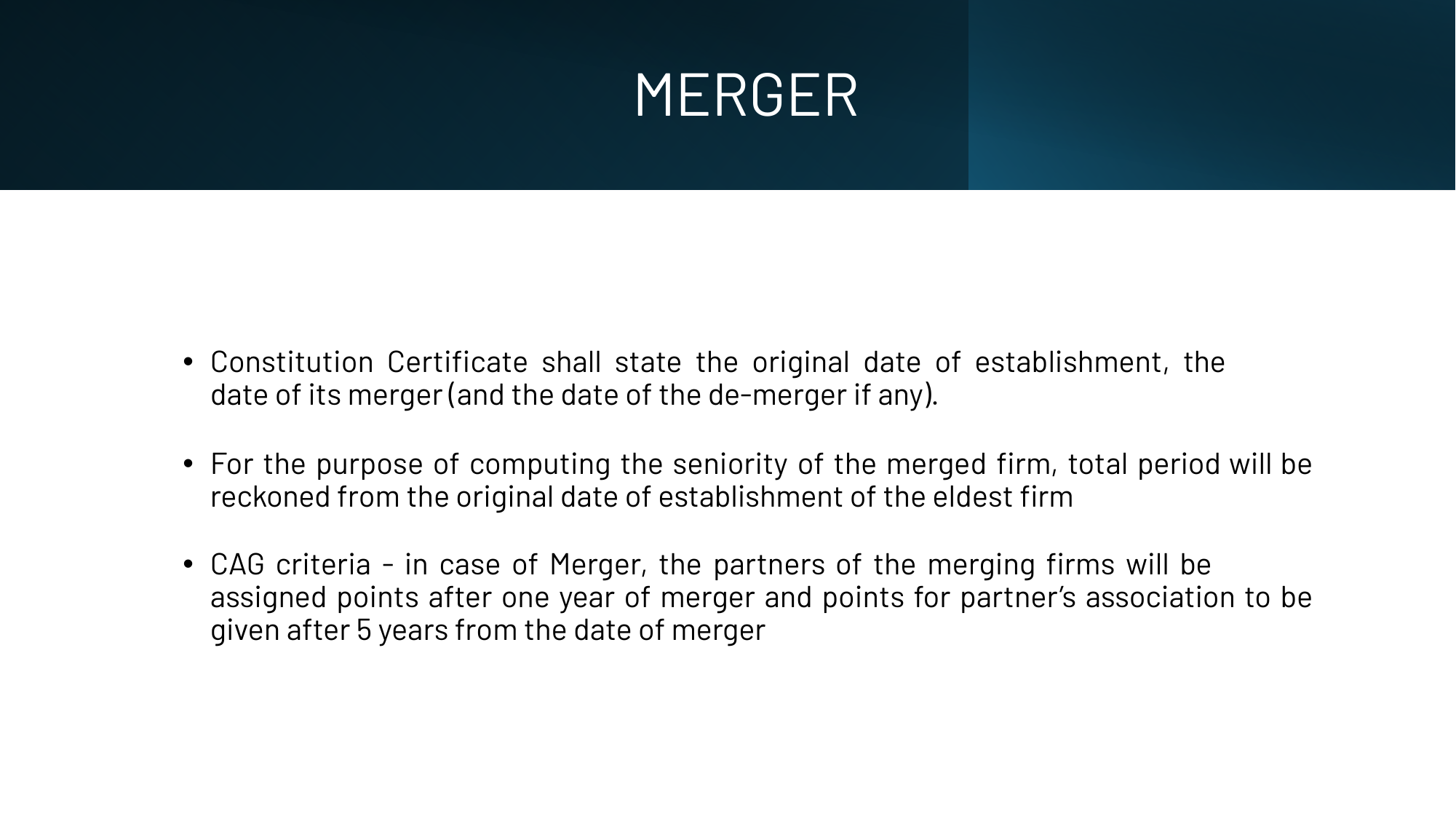

# MERGER
Constitution Certificate shall state the original date of establishment, the 	date of its merger (and the date of the de-merger if any).
For the purpose of computing the seniority of the merged firm, total period will be reckoned from the original date of establishment of the eldest firm
CAG criteria - in case of Merger, the partners of the merging firms will be 	assigned points after one year of merger and points for partner’s association to be given after 5 years from the date of merger